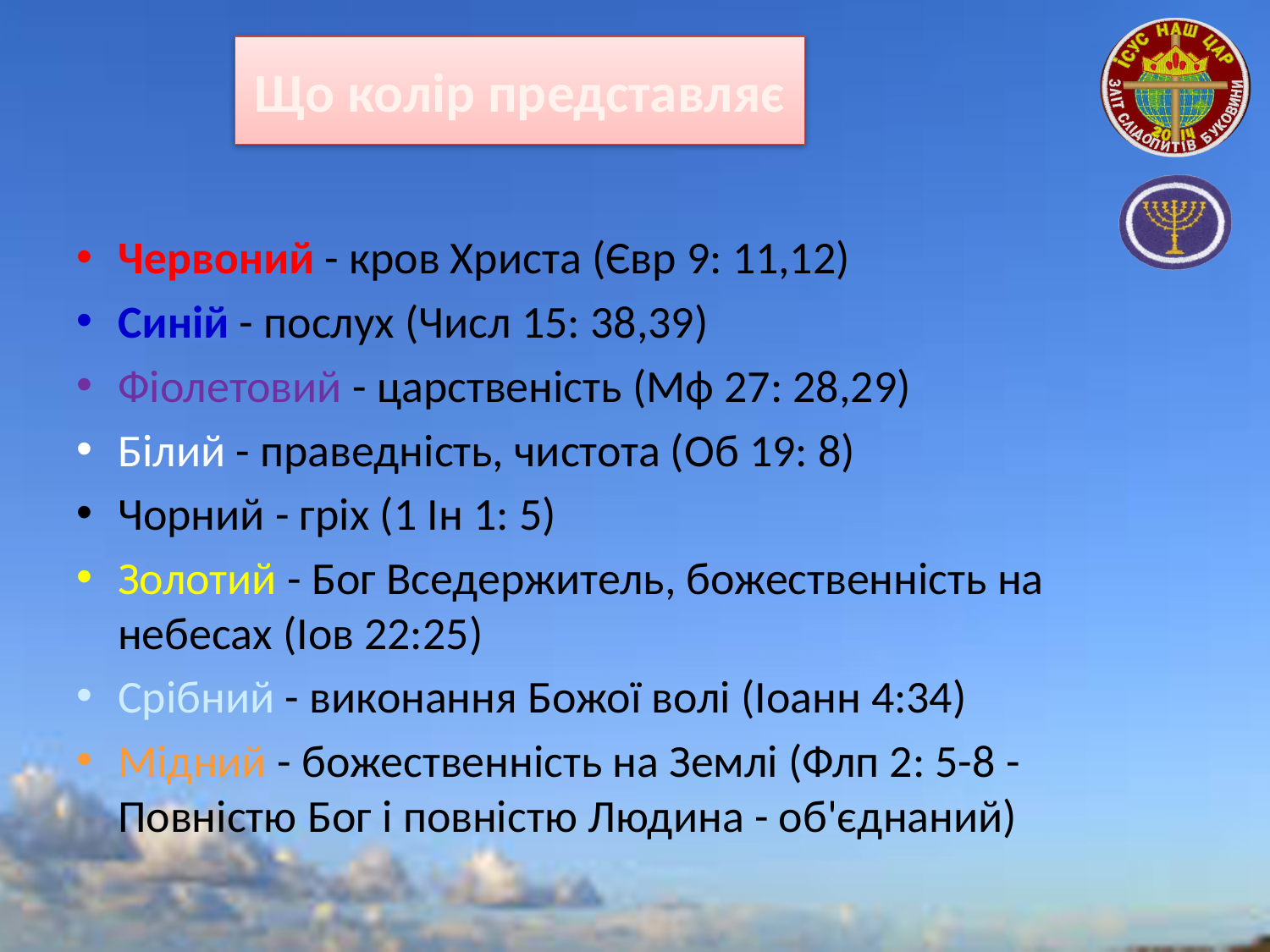

Що колір представляє
#
Червоний - кров Христа (Євр 9: 11,12)
Синій - послух (Числ 15: 38,39)
Фіолетовий - царственість (Мф 27: 28,29)
Білий - праведність, чистота (Об 19: 8)
Чорний - гріх (1 Ін 1: 5)
Золотий - Бог Вседержитель, божественність на небесах (Іов 22:25)
Срібний - виконання Божої волі (Іоанн 4:34)
Мідний - божественність на Землі (Флп 2: 5-8 - Повністю Бог і повністю Людина - об'єднаний)